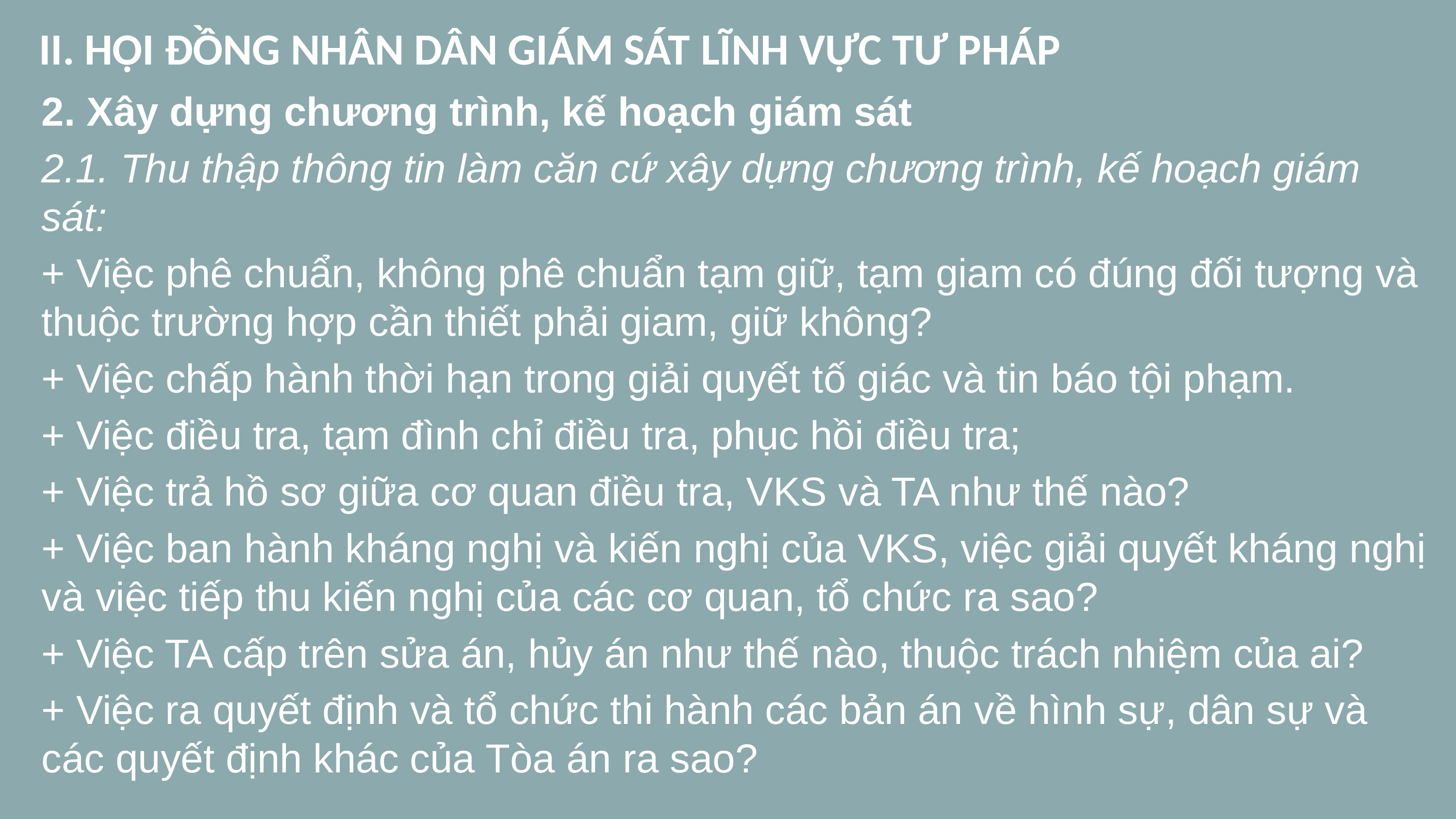

# II. HỘI ĐỒNG NHÂN DÂN GIÁM SÁT LĨNH VỰC TƯ PHÁP
2. Xây dựng chương trình, kế hoạch giám sát
2.1. Thu thập thông tin làm căn cứ xây dựng chương trình, kế hoạch giám sát:
+ Việc phê chuẩn, không phê chuẩn tạm giữ, tạm giam có đúng đối tượng và thuộc trường hợp cần thiết phải giam, giữ không?
+ Việc chấp hành thời hạn trong giải quyết tố giác và tin báo tội phạm.
+ Việc điều tra, tạm đình chỉ điều tra, phục hồi điều tra;
+ Việc trả hồ sơ giữa cơ quan điều tra, VKS và TA như thế nào?
+ Việc ban hành kháng nghị và kiến nghị của VKS, việc giải quyết kháng nghị và việc tiếp thu kiến nghị của các cơ quan, tổ chức ra sao?
+ Việc TA cấp trên sửa án, hủy án như thế nào, thuộc trách nhiệm của ai?
+ Việc ra quyết định và tổ chức thi hành các bản án về hình sự, dân sự và các quyết định khác của Tòa án ra sao?